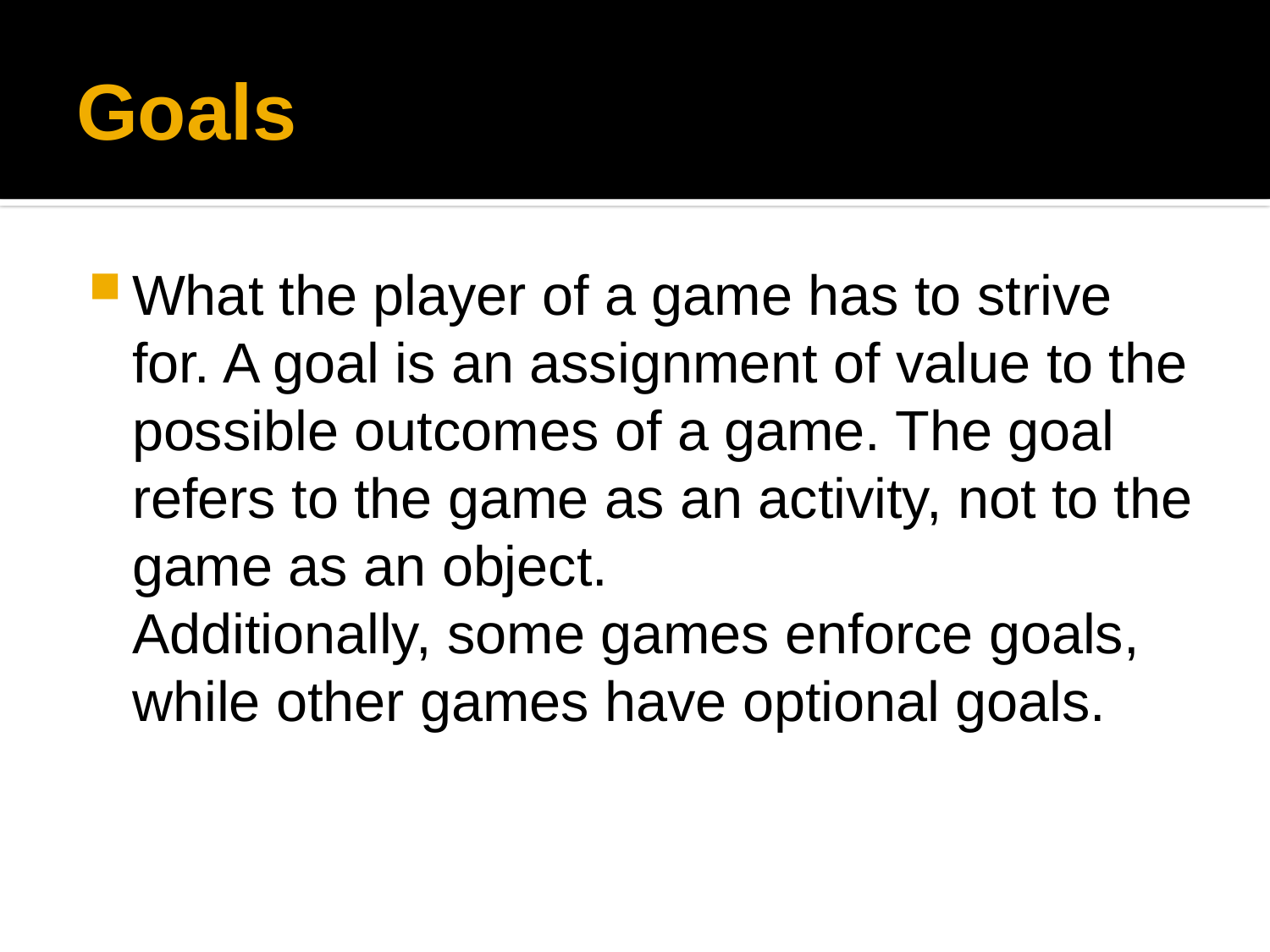

# Goals
What the player of a game has to strive for. A goal is an assignment of value to the possible outcomes of a game. The goal refers to the game as an activity, not to the game as an object.
Additionally, some games enforce goals, while other games have optional goals.